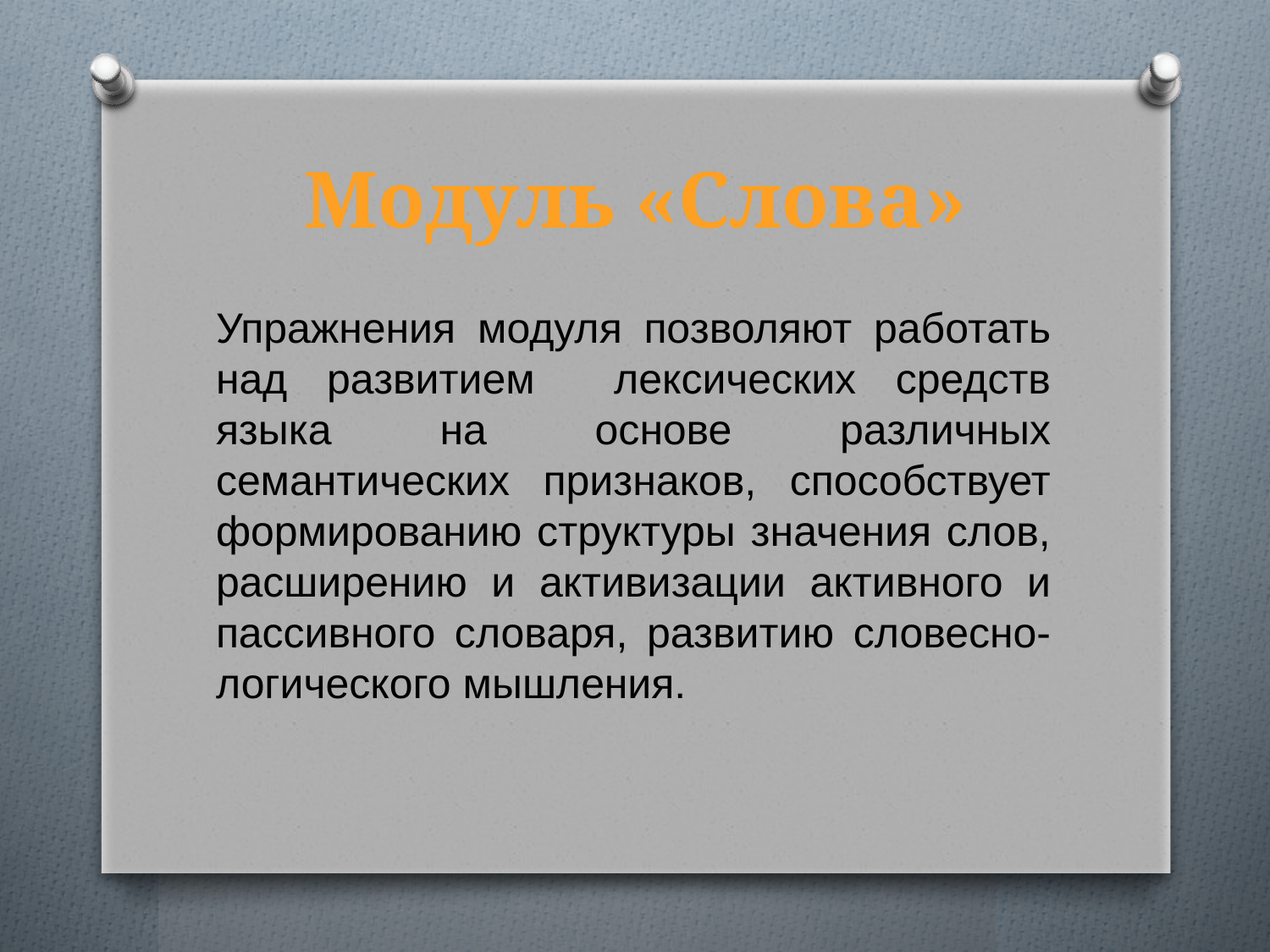

# Модуль «Слова»
Упражнения модуля позволяют работать над развитием  лексических средств языка на основе различных семантических признаков, способствует формированию структуры значения слов, расширению и активизации активного и пассивного словаря, развитию словесно-логического мышления.